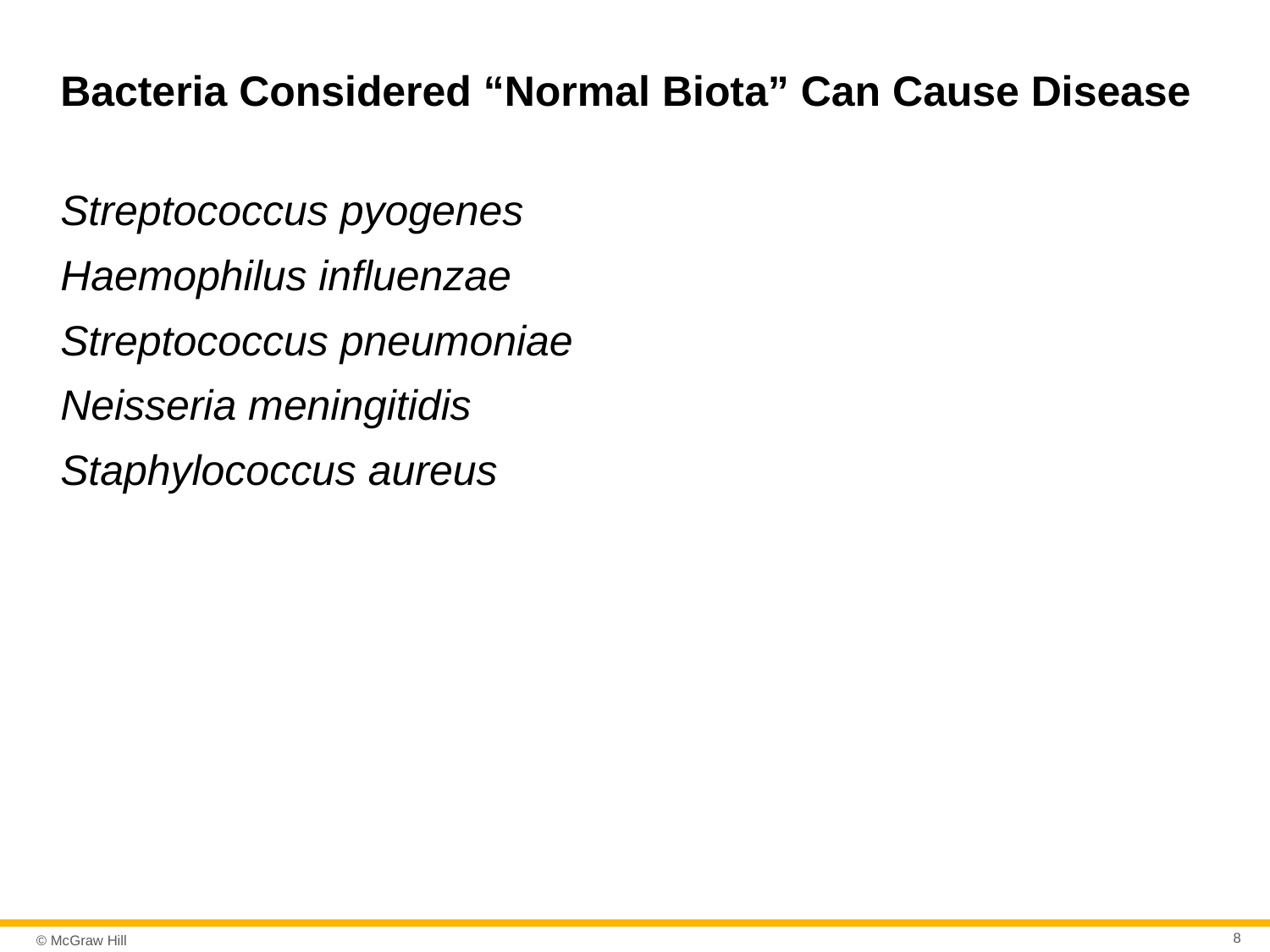

# Bacteria Considered “Normal Biota” Can Cause Disease
Streptococcus pyogenes
Haemophilus influenzae
Streptococcus pneumoniae
Neisseria meningitidis
Staphylococcus aureus